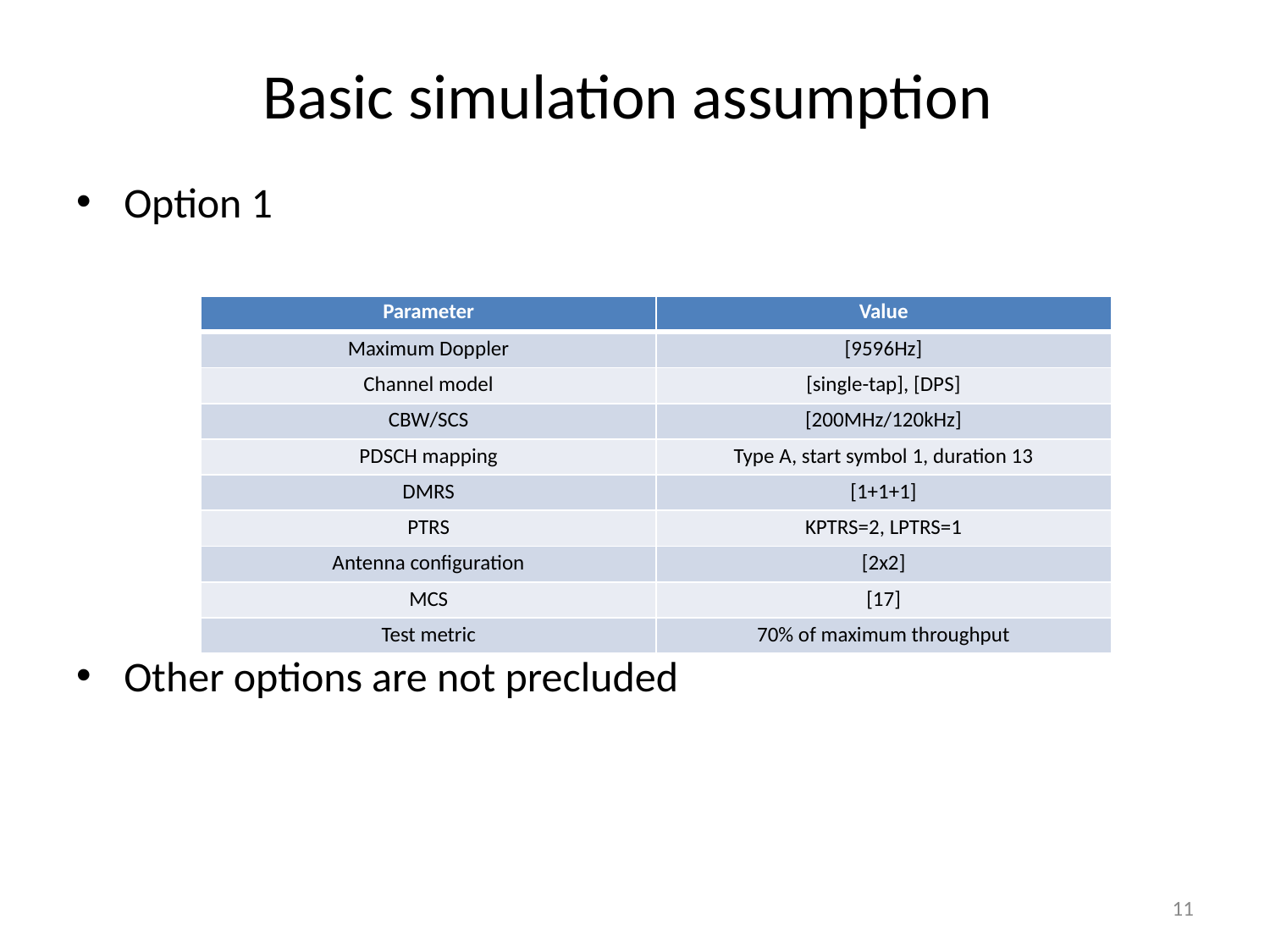

# Basic simulation assumption
Option 1

Other options are not precluded
| Parameter | Value |
| --- | --- |
| Maximum Doppler | [9596Hz] |
| Channel model | [single-tap], [DPS] |
| CBW/SCS | [200MHz/120kHz] |
| PDSCH mapping | Type A, start symbol 1, duration 13 |
| DMRS | [1+1+1] |
| PTRS | KPTRS=2, LPTRS=1 |
| Antenna configuration | [2x2] |
| MCS | [17] |
| Test metric | 70% of maximum throughput |
11